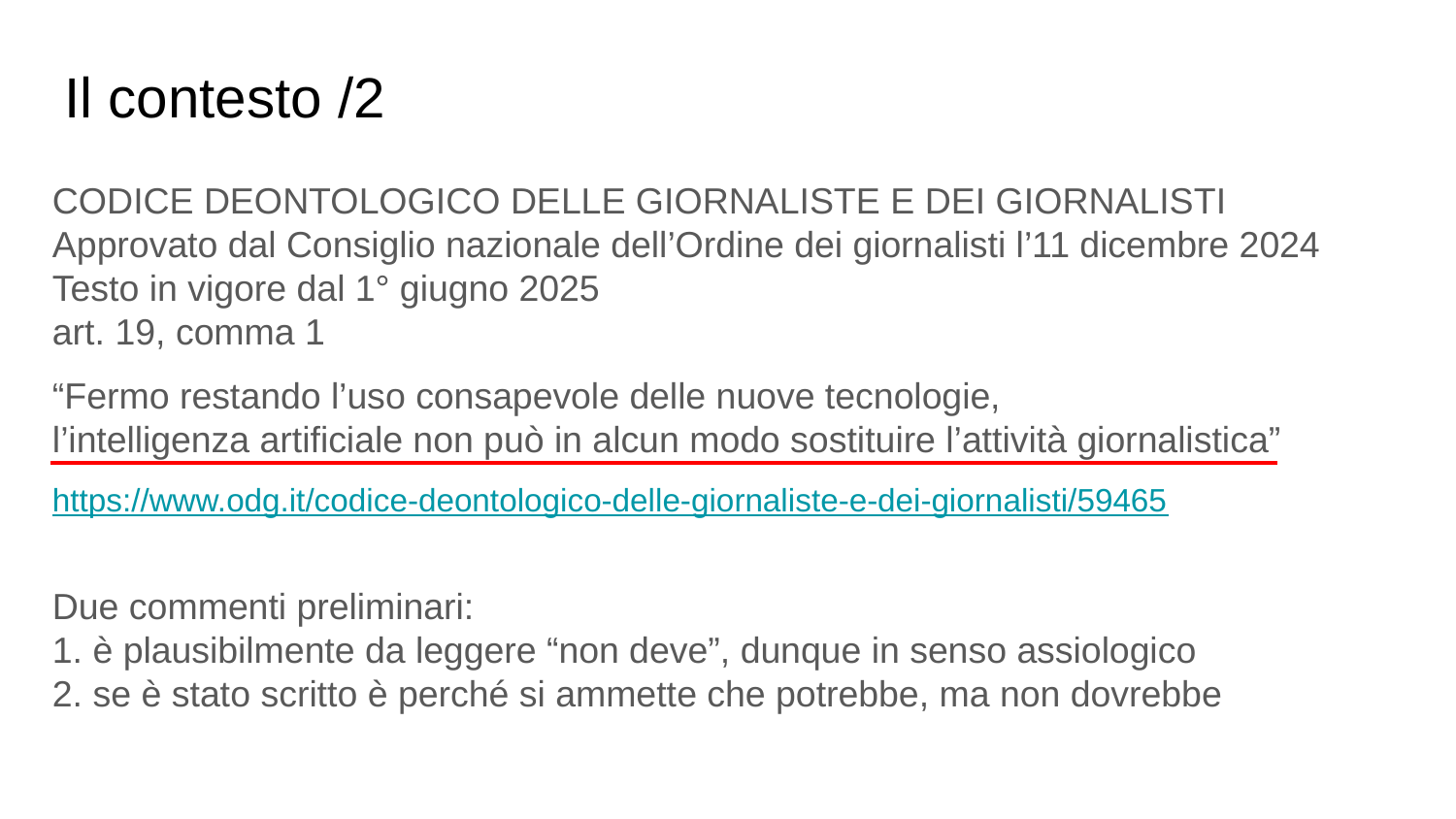

# Il contesto /2
CODICE DEONTOLOGICO DELLE GIORNALISTE E DEI GIORNALISTI
Approvato dal Consiglio nazionale dell’Ordine dei giornalisti l’11 dicembre 2024
Testo in vigore dal 1° giugno 2025
art. 19, comma 1
“Fermo restando l’uso consapevole delle nuove tecnologie,
l’intelligenza artificiale non può in alcun modo sostituire l’attività giornalistica”
https://www.odg.it/codice-deontologico-delle-giornaliste-e-dei-giornalisti/59465
Due commenti preliminari:
1. è plausibilmente da leggere “non deve”, dunque in senso assiologico
2. se è stato scritto è perché si ammette che potrebbe, ma non dovrebbe